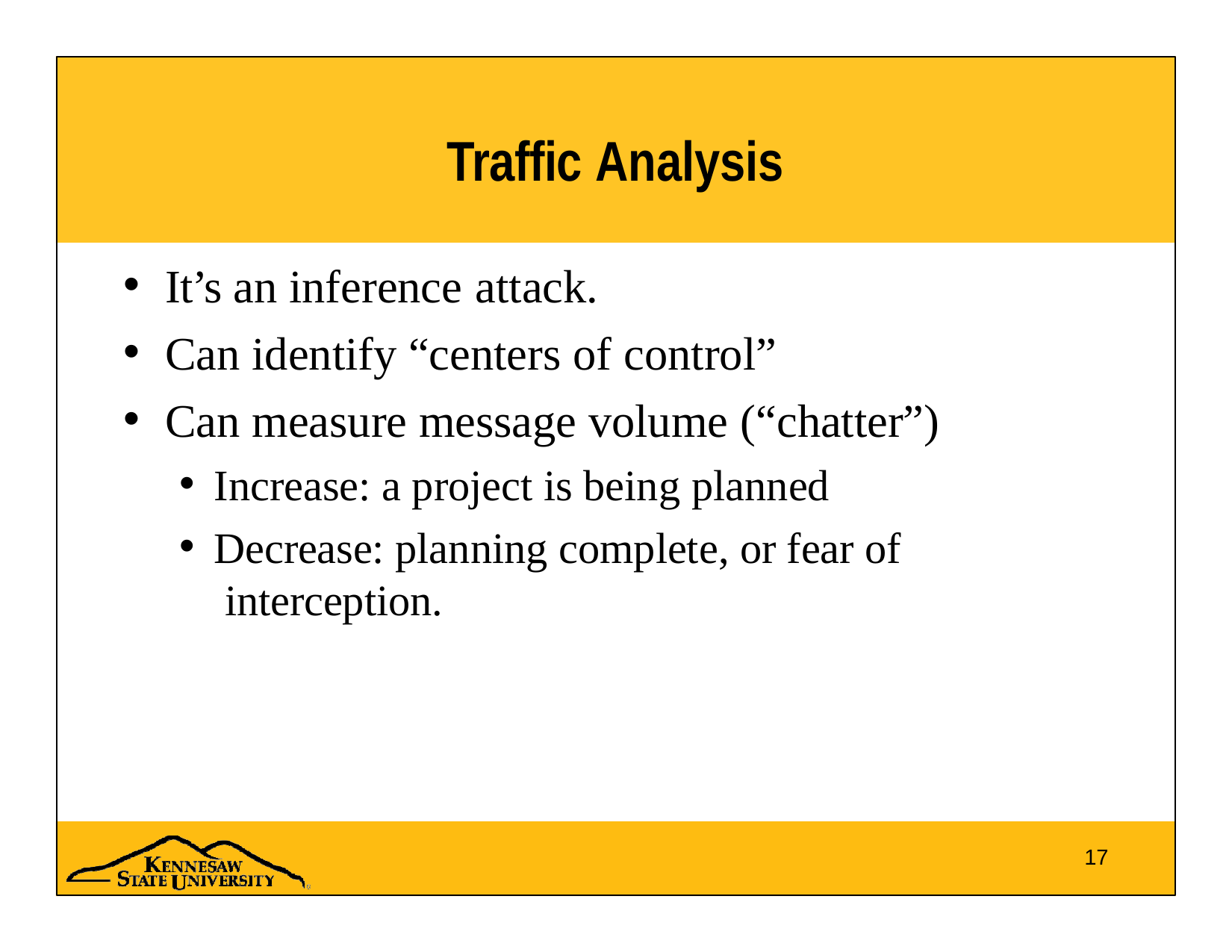

# Traffic Analysis
It’s an inference attack.
Can identify “centers of control”
Can measure message volume (“chatter”)
Increase: a project is being planned
Decrease: planning complete, or fear of  interception.

17